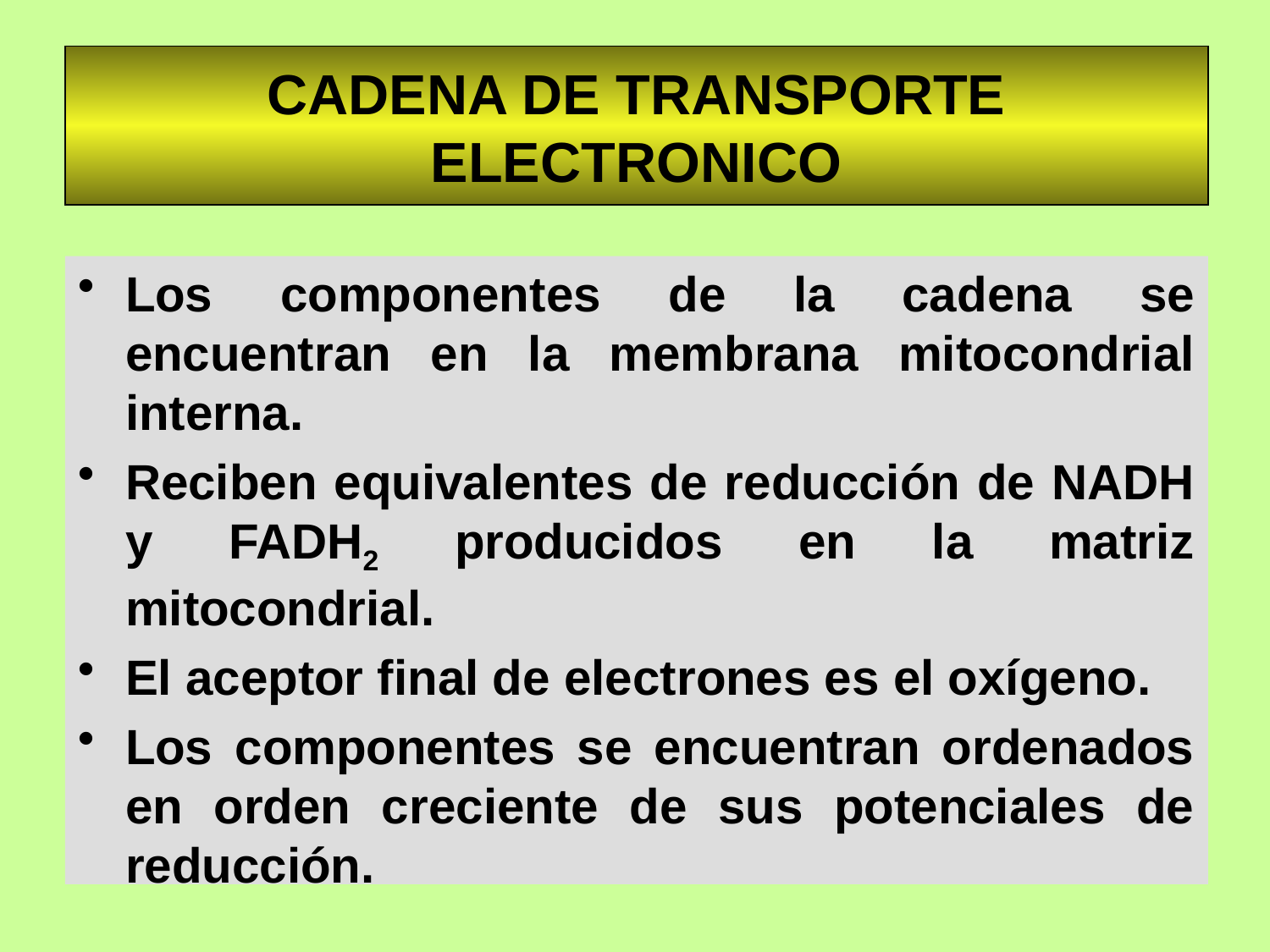

# CADENA DE TRANSPORTE ELECTRONICO
Los componentes de la cadena se encuentran en la membrana mitocondrial interna.
Reciben equivalentes de reducción de NADH y FADH2 producidos en la matriz mitocondrial.
El aceptor final de electrones es el oxígeno.
Los componentes se encuentran ordenados en orden creciente de sus potenciales de reducción.